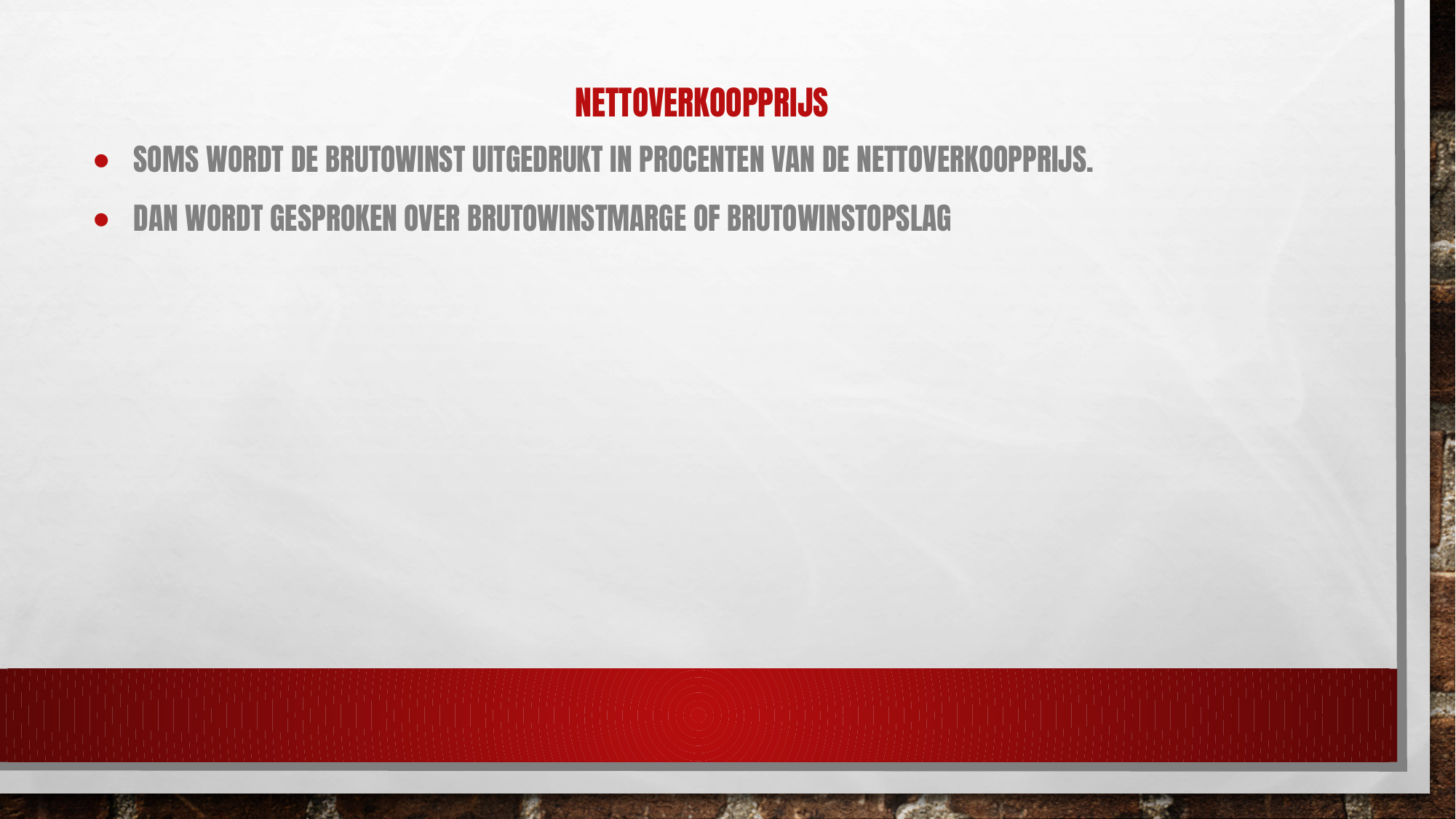

# Nettoverkoopprijs
Soms wordt de brutowinst uitgedrukt in procenten van de nettoverkoopprijs.
Dan wordt gesproken over brutowinstmarge of brutowinstopslag